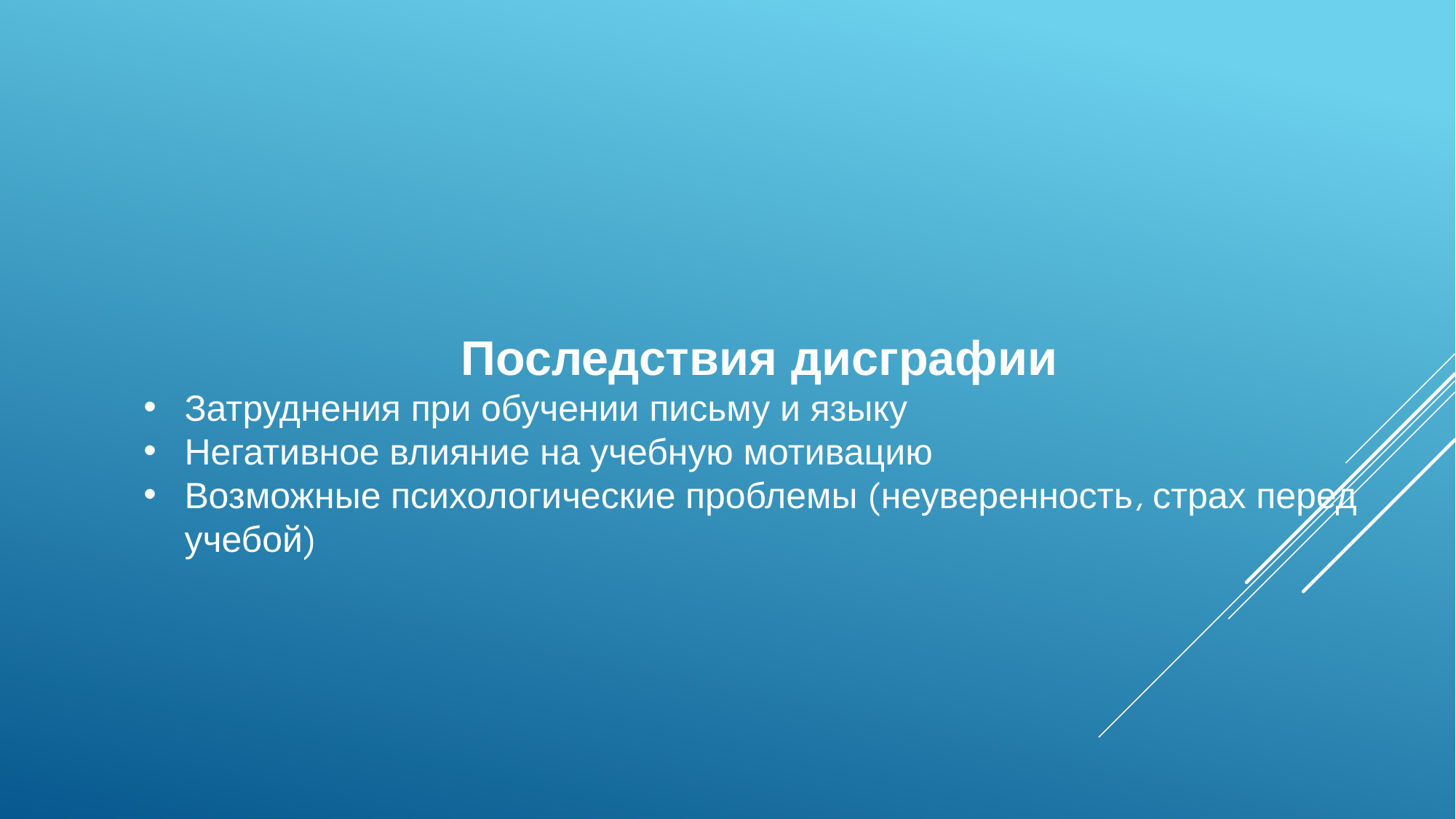

Последствия дисграфии
Затруднения при обучении письму и языку
Негативное влияние на учебную мотивацию
Возможные психологические проблемы (неуверенность, страх перед учебой)